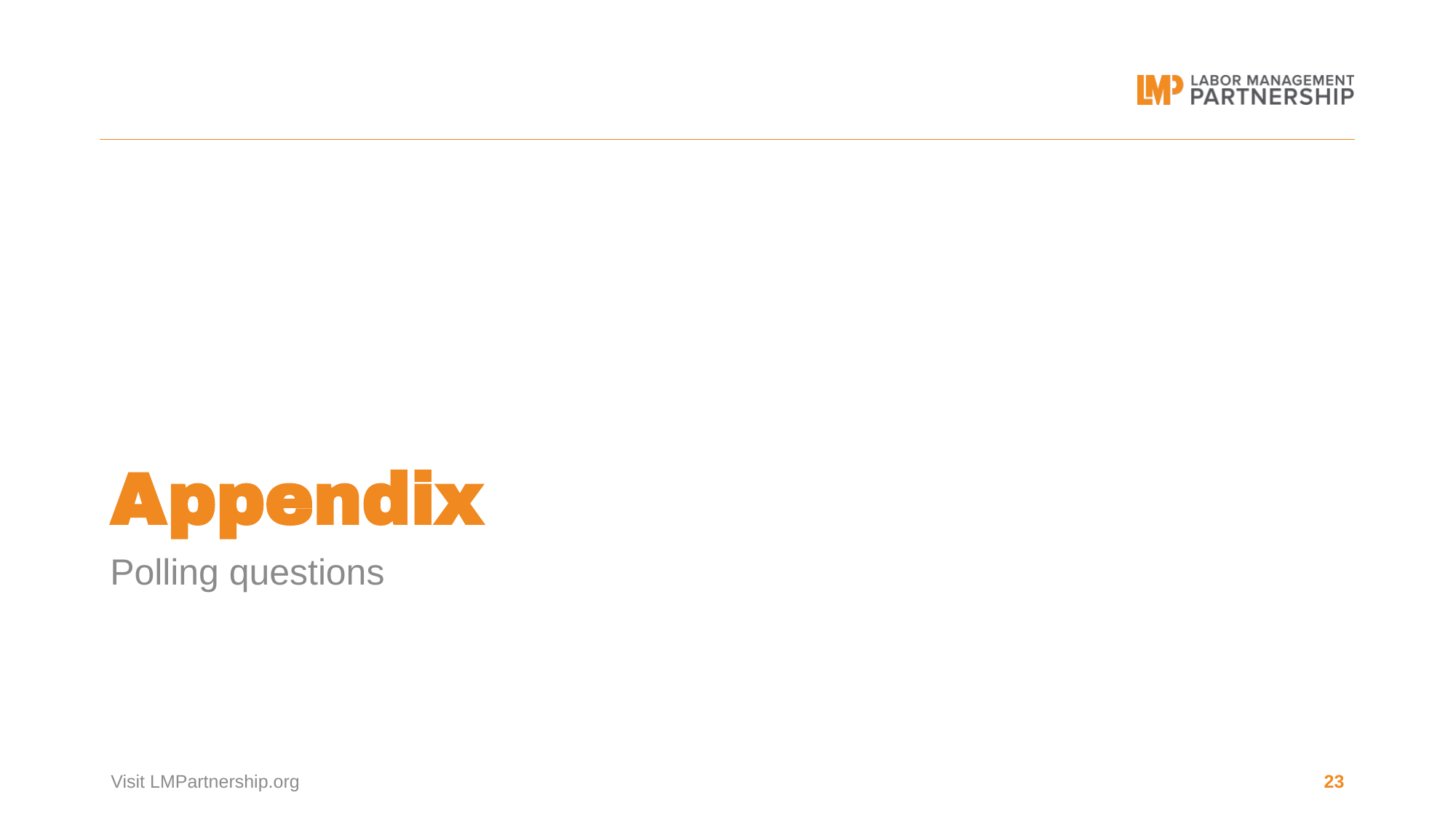

# Appendix
Polling questions
Visit LMPartnership.org
23